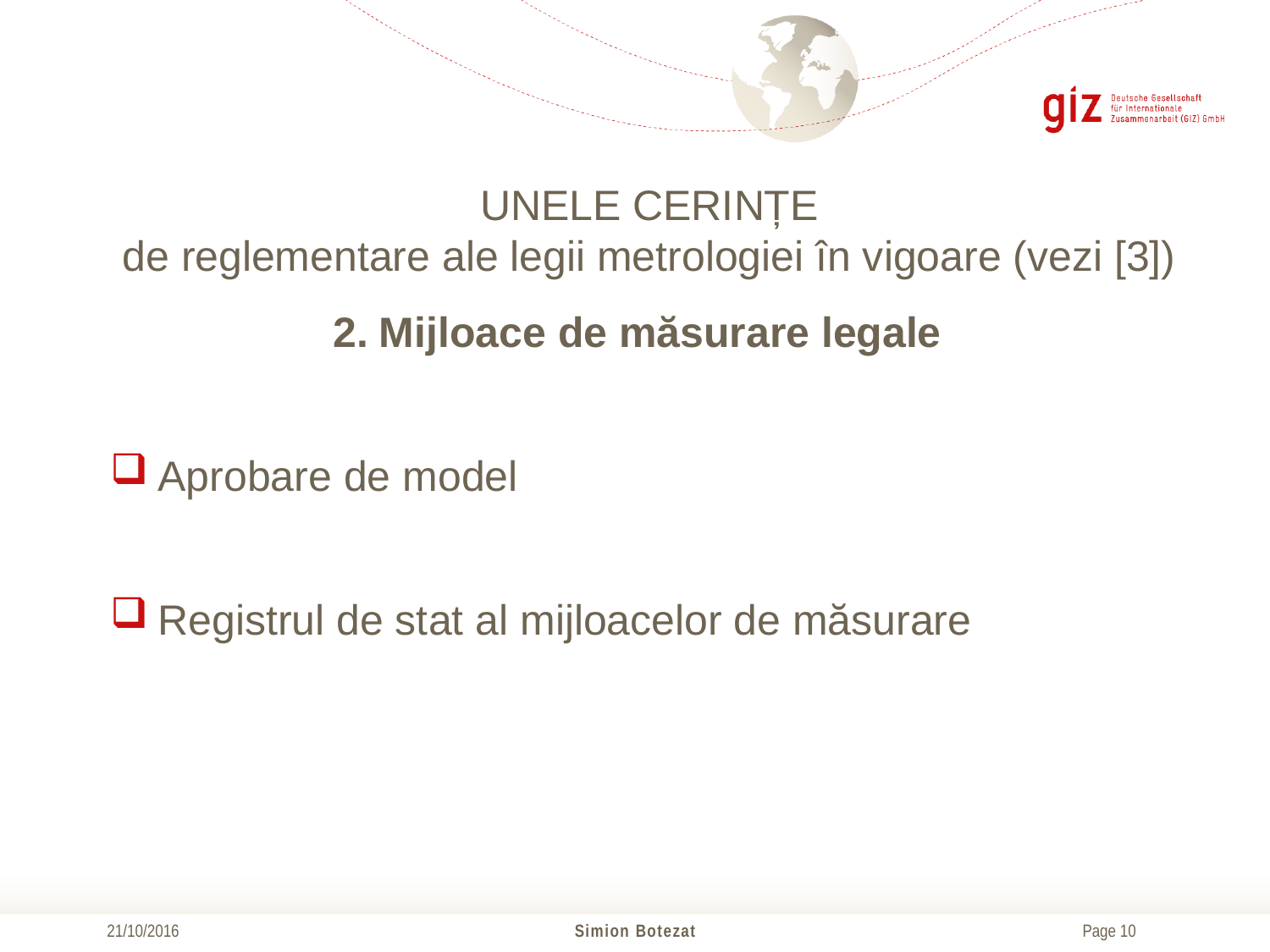

# UNELE CERINȚE de reglementare ale legii metrologiei în vigoare (vezi [3])
2. Mijloace de măsurare legale

Aprobare de model

Registrul de stat al mijloacelor de măsurare

21/10/2016
Simion Botezat